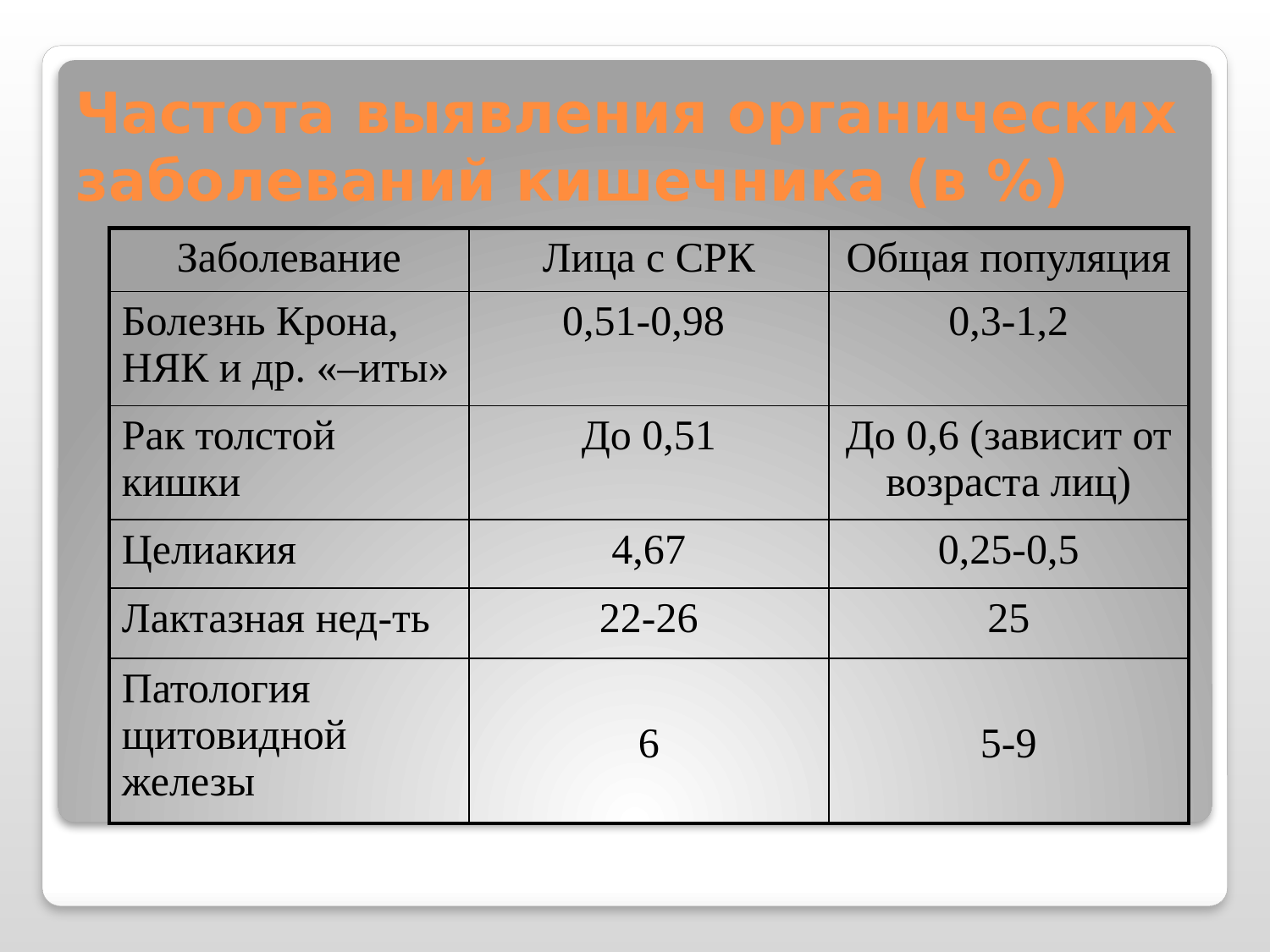

Частота выявления органических заболеваний кишечника (в %)
| Заболевание | Лица с СРК | Общая популяция |
| --- | --- | --- |
| Болезнь Крона, НЯК и др. «–иты» | 0,51-0,98 | 0,3-1,2 |
| Рак толстой кишки | До 0,51 | До 0,6 (зависит от возраста лиц) |
| Целиакия | 4,67 | 0,25-0,5 |
| Лактазная нед-ть | 22-26 | 25 |
| Патология щитовидной железы | 6 | 5-9 |